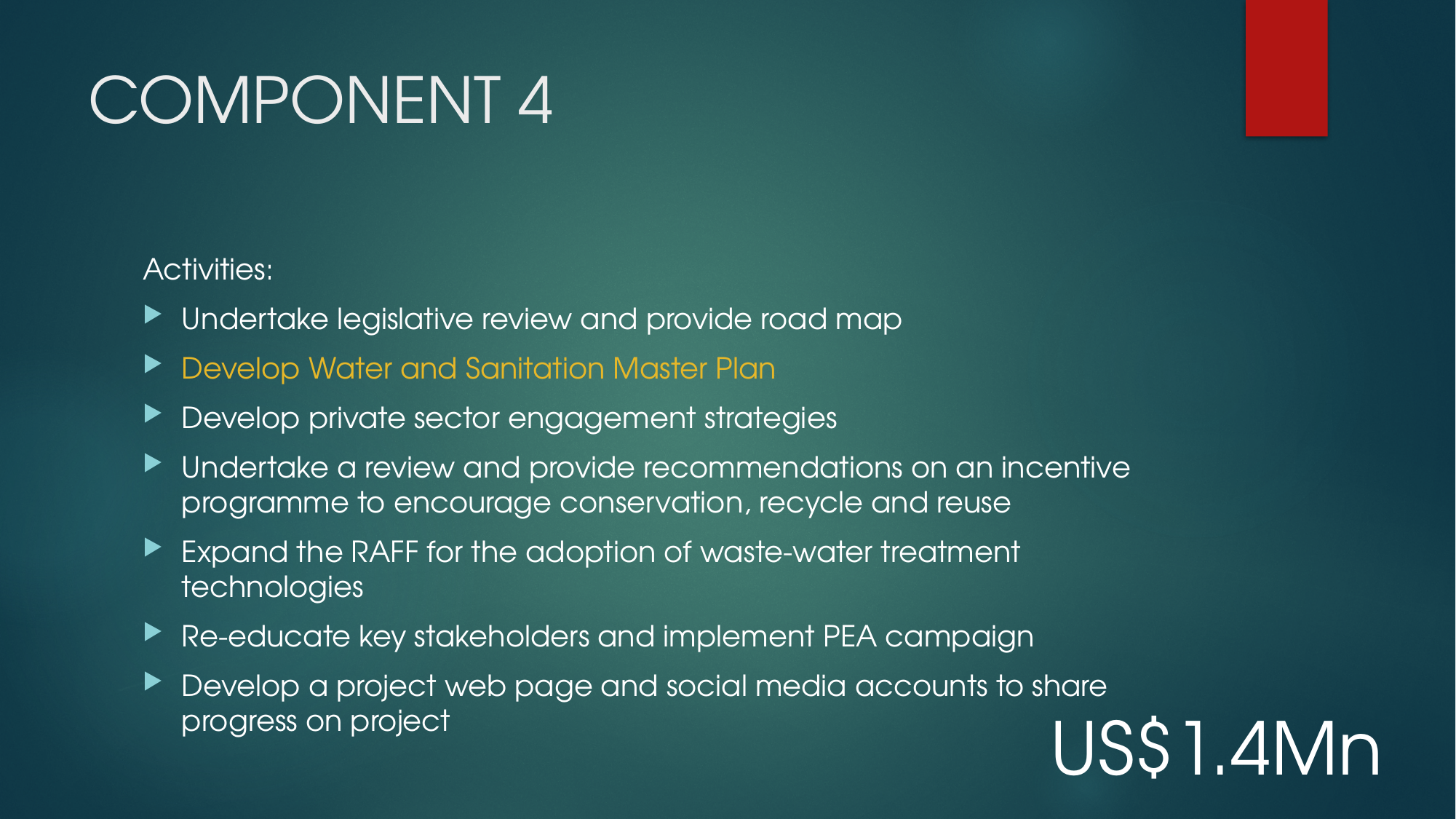

# COMPONENT 4
Activities:
Undertake legislative review and provide road map
Develop Water and Sanitation Master Plan
Develop private sector engagement strategies
Undertake a review and provide recommendations on an incentive programme to encourage conservation, recycle and reuse
Expand the RAFF for the adoption of waste-water treatment technologies
Re-educate key stakeholders and implement PEA campaign
Develop a project web page and social media accounts to share progress on project
US$1.4Mn